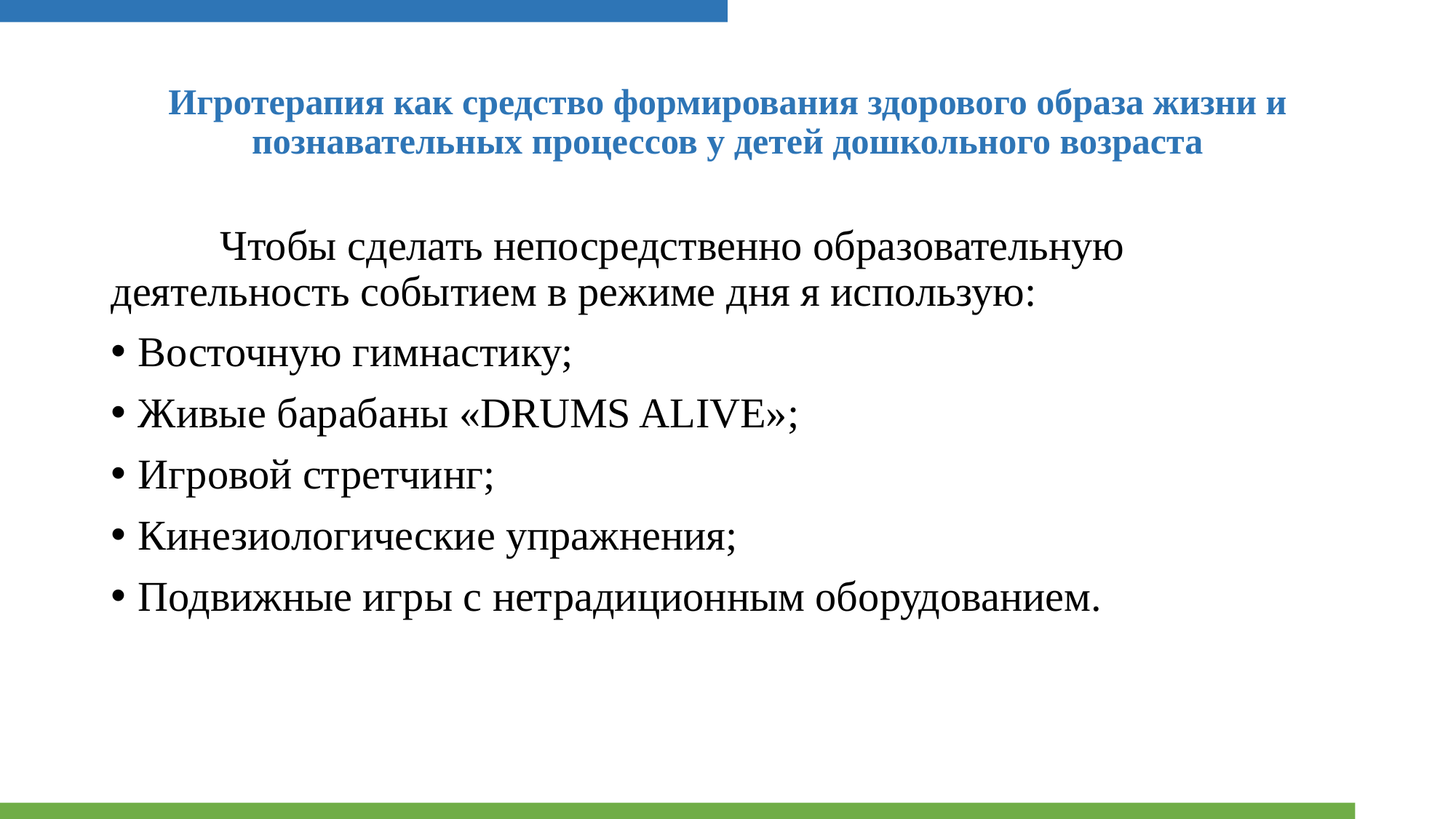

# Игротерапия как средство формирования здорового образа жизни и познавательных процессов у детей дошкольного возраста
	Чтобы сделать непосредственно образовательную деятельность событием в режиме дня я использую:
Восточную гимнастику;
Живые барабаны «DRUMS ALIVE»;
Игровой стретчинг;
Кинезиологические упражнения;
Подвижные игры с нетрадиционным оборудованием.